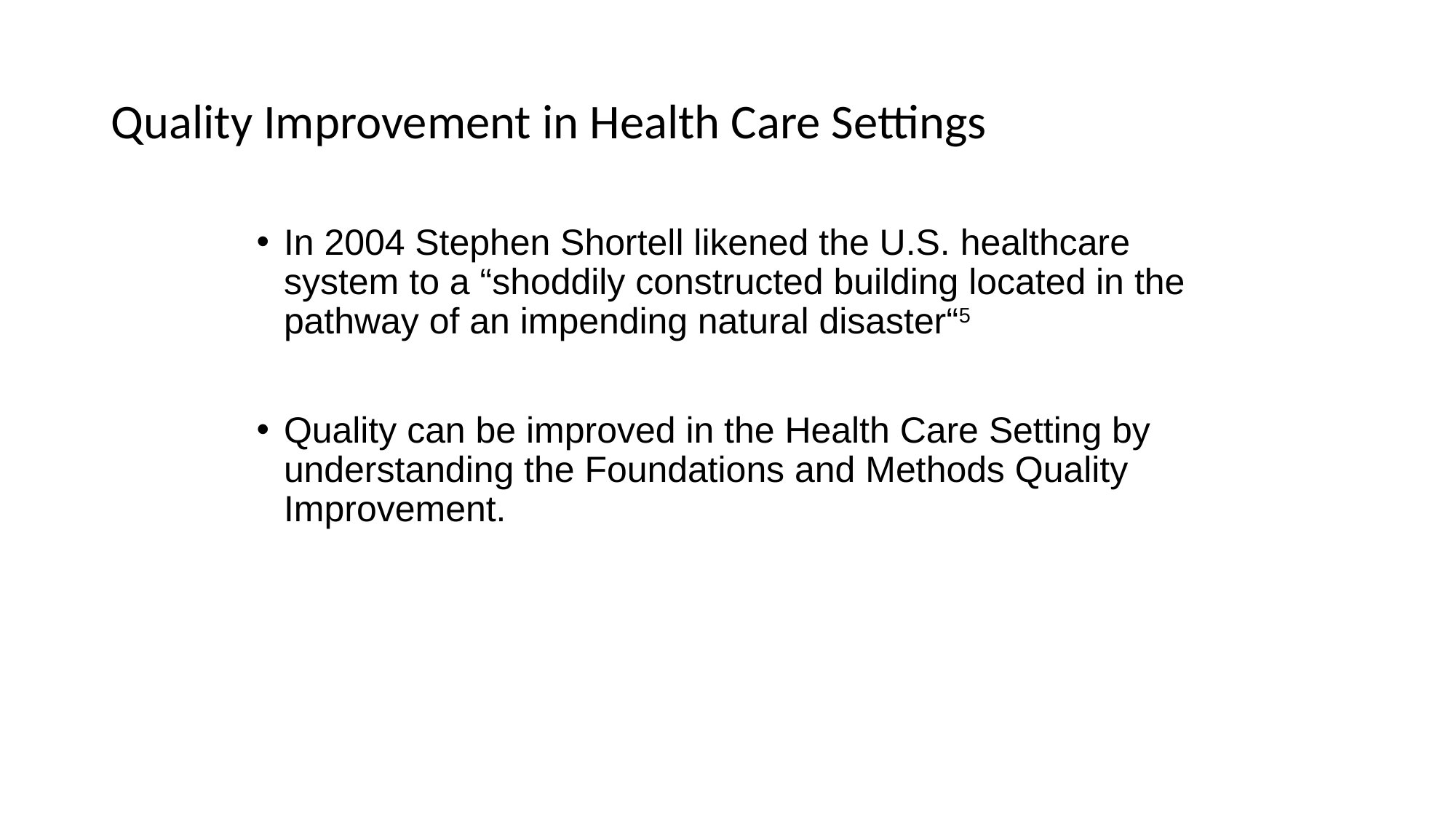

Quality Improvement in Health Care Settings
In 2004 Stephen Shortell likened the U.S. healthcare system to a “shoddily constructed building located in the pathway of an impending natural disaster“5

Quality can be improved in the Health Care Setting by understanding the Foundations and Methods Quality Improvement.